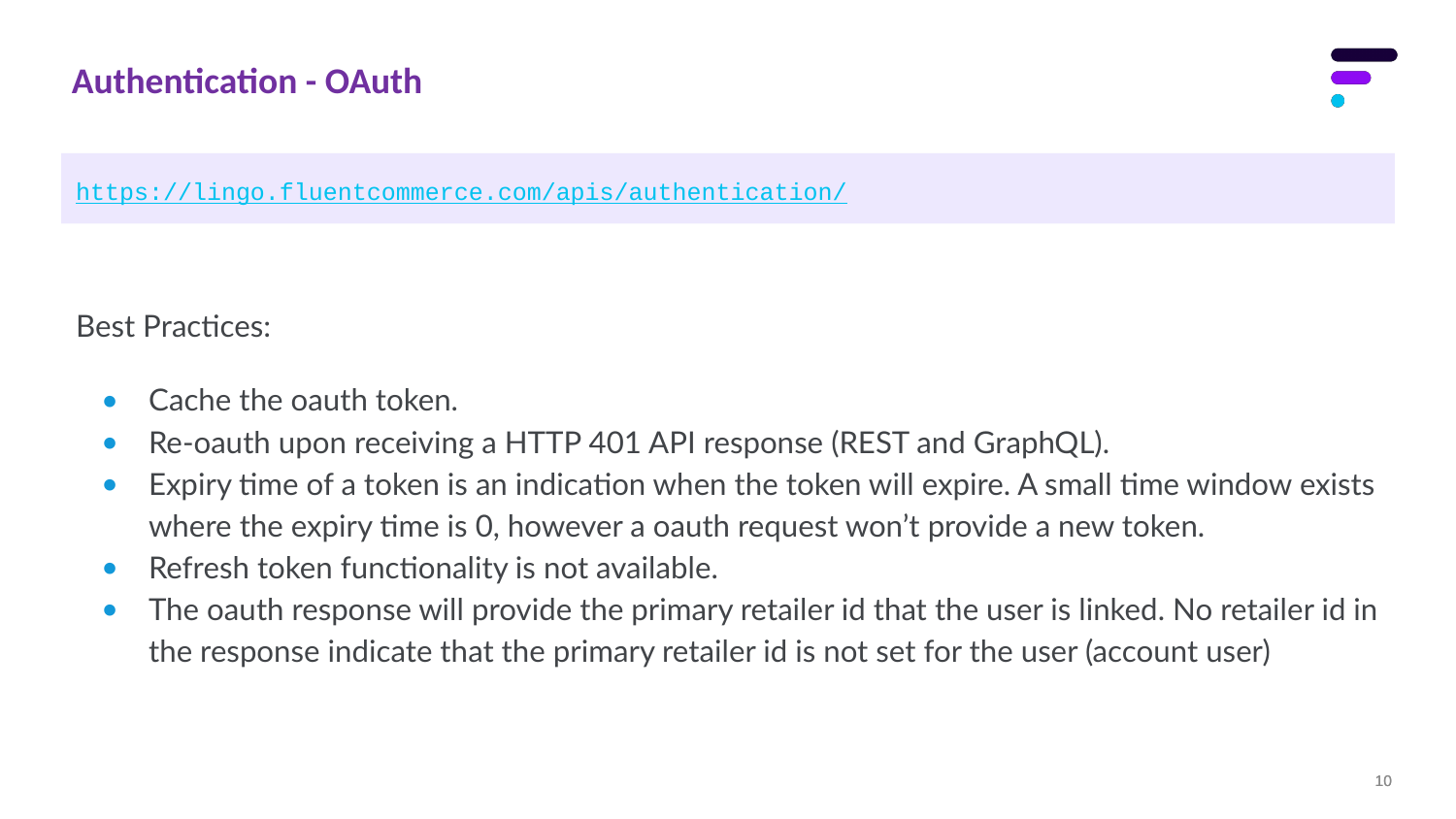

# Authentication - OAuth
https://lingo.fluentcommerce.com/apis/authentication/
Best Practices:
Cache the oauth token.
Re-oauth upon receiving a HTTP 401 API response (REST and GraphQL).
Expiry time of a token is an indication when the token will expire. A small time window exists where the expiry time is 0, however a oauth request won’t provide a new token.
Refresh token functionality is not available.
The oauth response will provide the primary retailer id that the user is linked. No retailer id in the response indicate that the primary retailer id is not set for the user (account user)